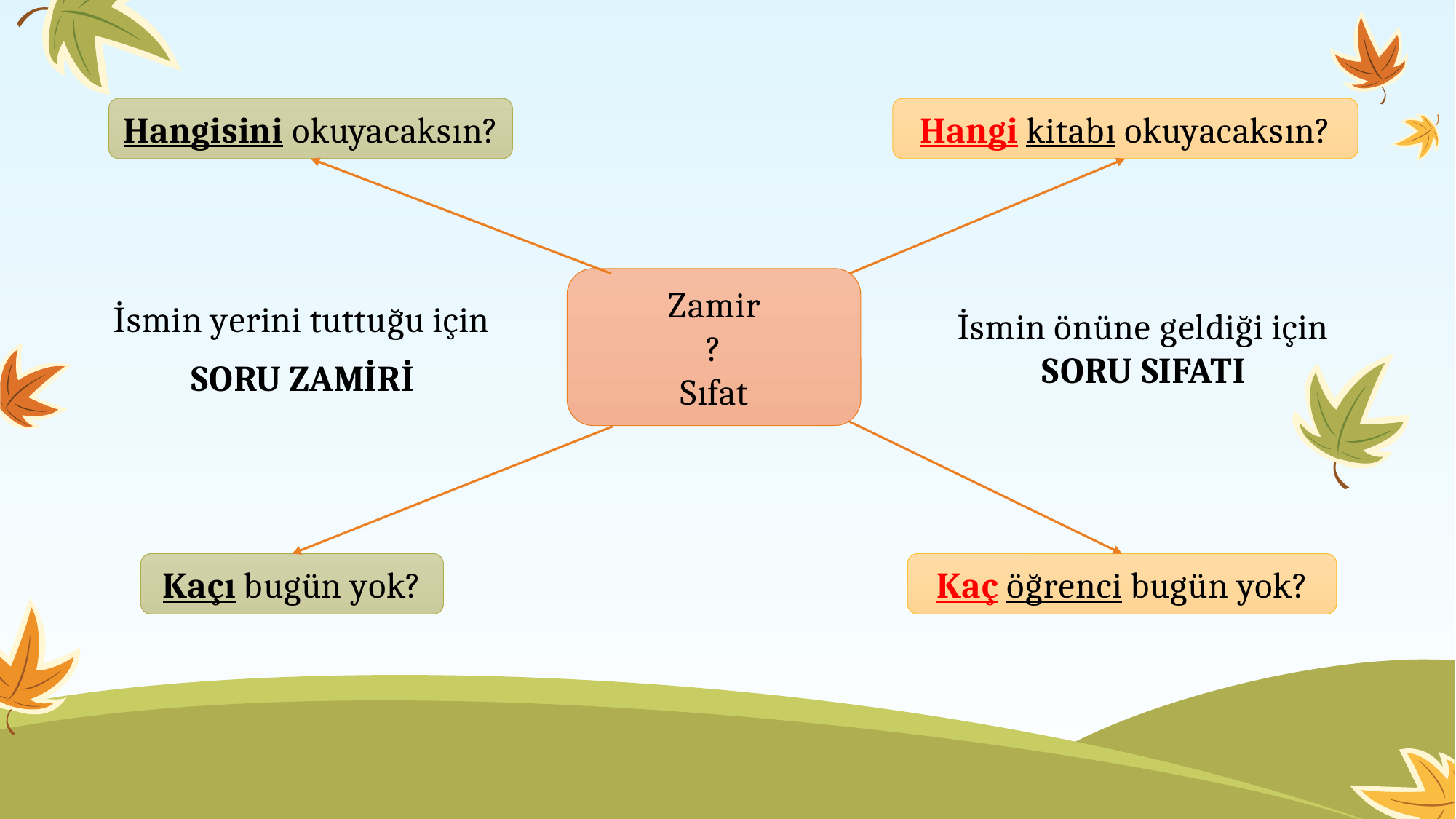

Hangisini okuyacaksın?
Hangi kitabı okuyacaksın?
İsmin önüne geldiği için SORU SIFATI
Zamir
?
Sıfat
İsmin yerini tuttuğu için
SORU ZAMİRİ
Kaçı bugün yok?
Kaç öğrenci bugün yok?